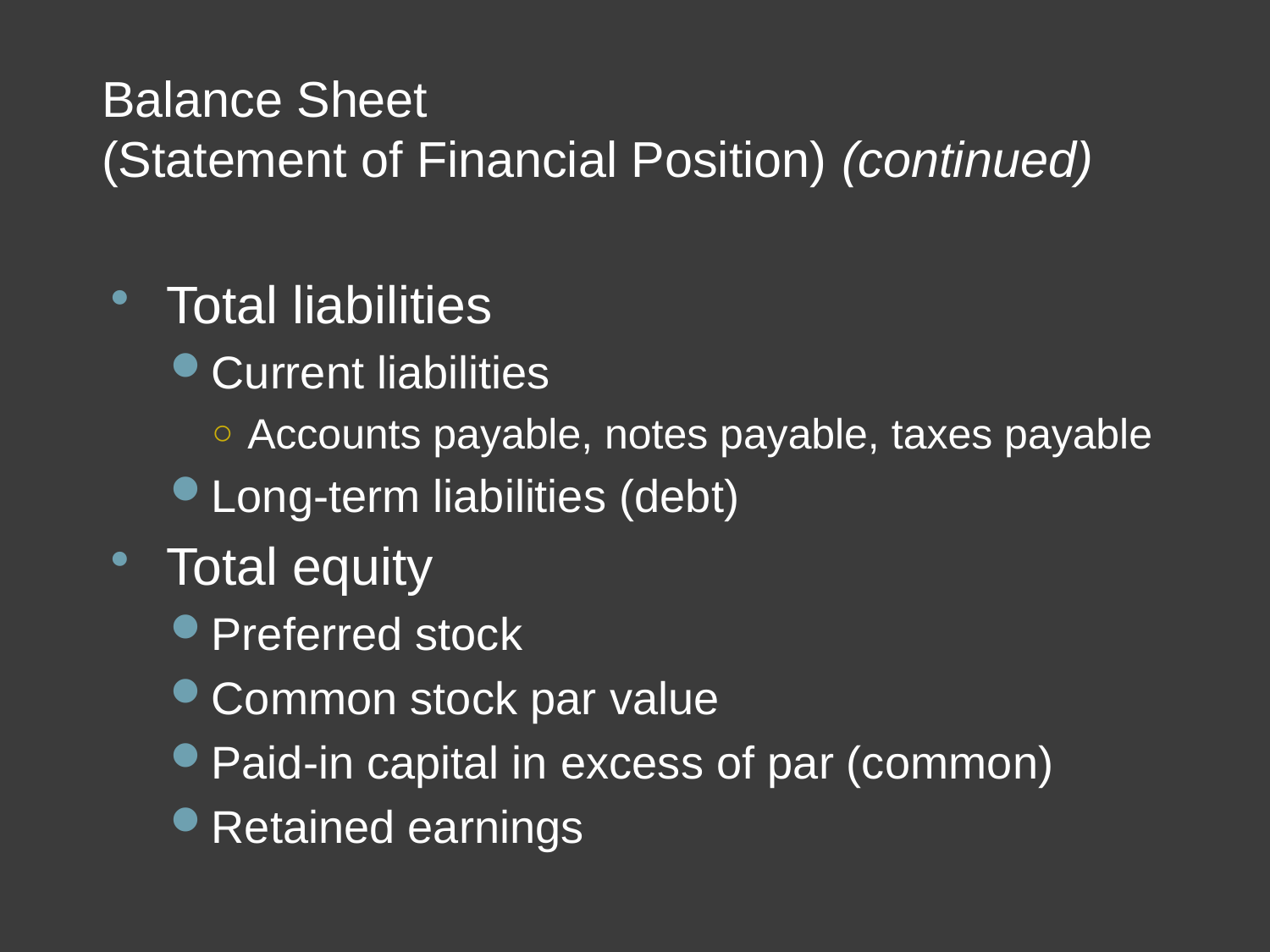

# Balance Sheet (Statement of Financial Position) (continued)
Total liabilities
Current liabilities
Accounts payable, notes payable, taxes payable
Long-term liabilities (debt)
Total equity
Preferred stock
Common stock par value
Paid-in capital in excess of par (common)
Retained earnings